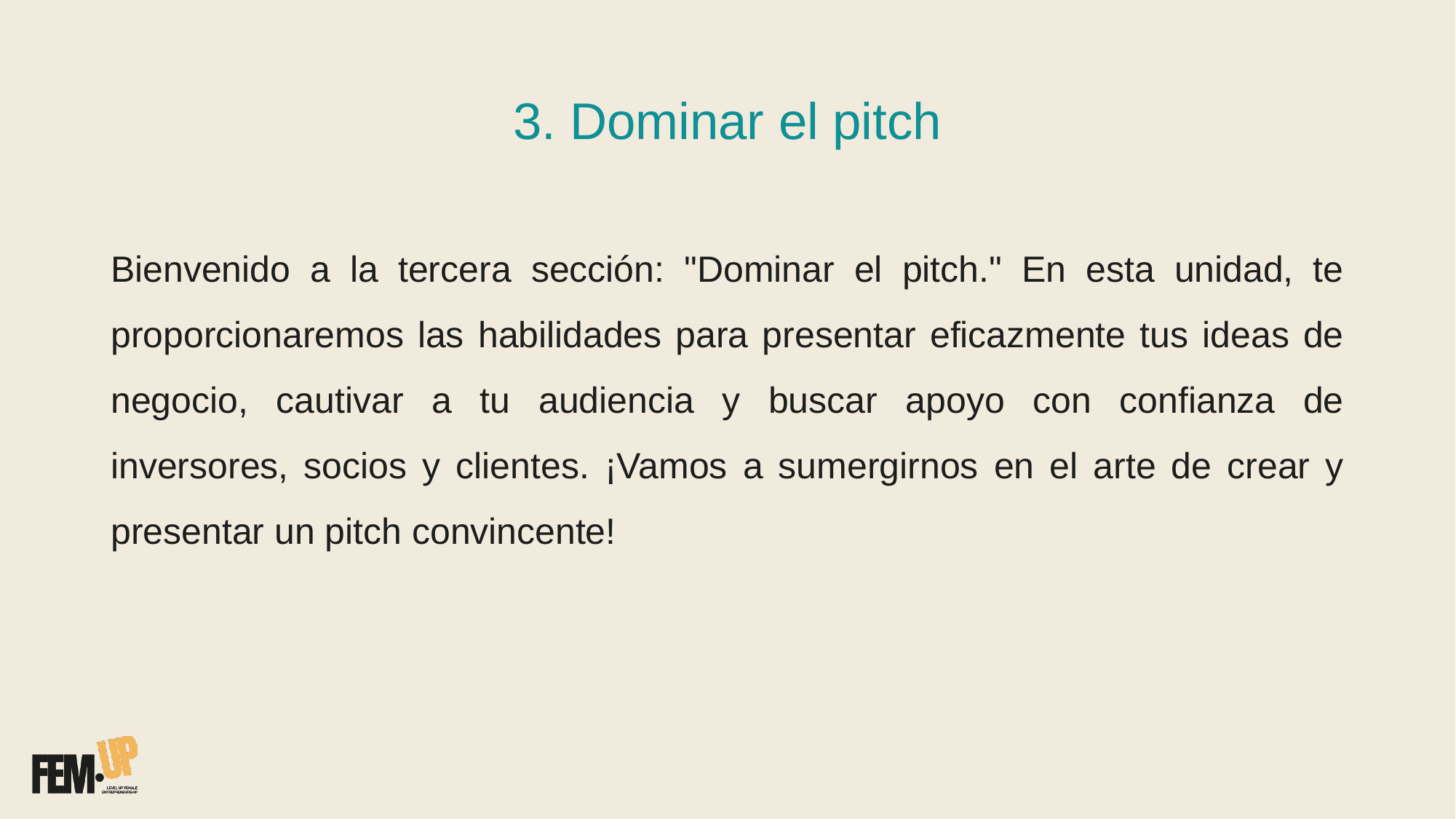

# 3. Dominar el pitch
Bienvenido a la tercera sección: "Dominar el pitch." En esta unidad, te proporcionaremos las habilidades para presentar eficazmente tus ideas de negocio, cautivar a tu audiencia y buscar apoyo con confianza de inversores, socios y clientes. ¡Vamos a sumergirnos en el arte de crear y presentar un pitch convincente!